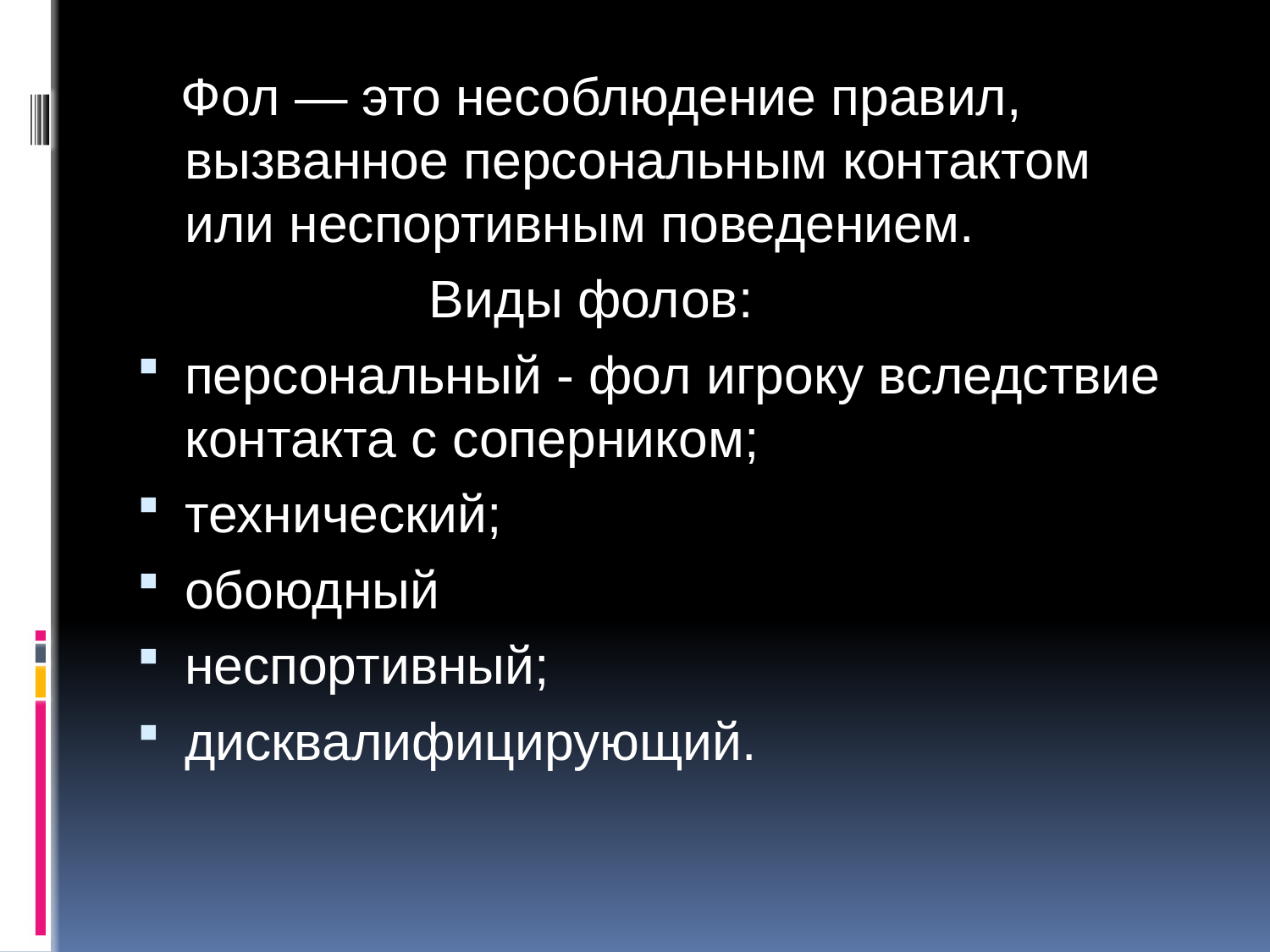

Фол — это несоблюдение правил, вызванное персональным контактом или неспортивным поведением.
                    Виды фолов:
персональный - фол игроку вследствие контакта с соперником;
технический;
обоюдный
неспортивный;
дисквалифицирующий.